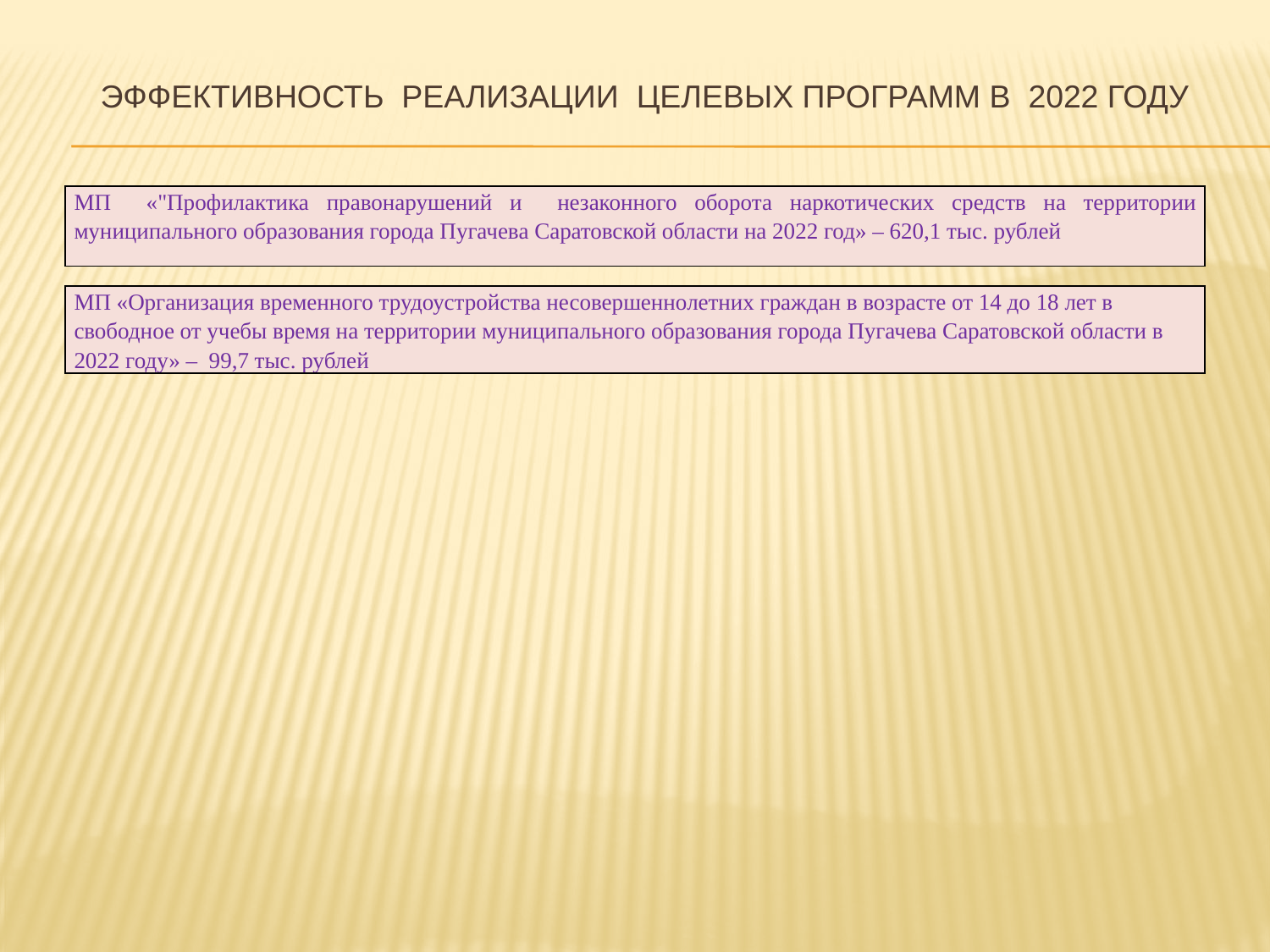

# Эффективность  реализации  целевых программ в  2022 году
| МП «"Профилактика правонарушений и незаконного оборота наркотических средств на территории муниципального образования города Пугачева Саратовской области на 2022 год» – 620,1 тыс. рублей |
| --- |
| МП «Организация временного трудоустройства несовершеннолетних граждан в возрасте от 14 до 18 лет в свободное от учебы время на территории муниципального образования города Пугачева Саратовской области в 2022 году» – 99,7 тыс. рублей |
| --- |